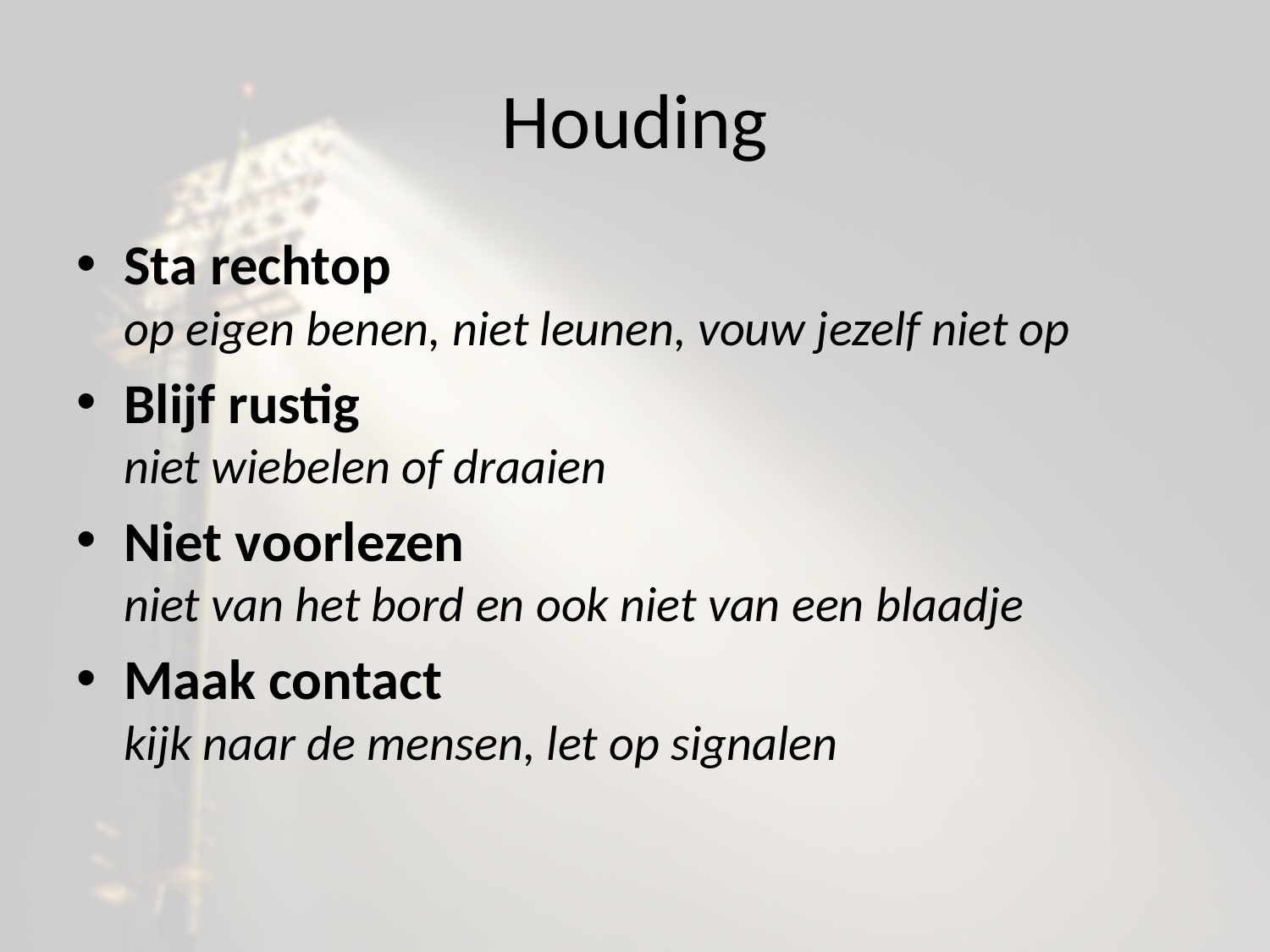

# Houding
Sta rechtop
op eigen benen, niet leunen, vouw jezelf niet op
Blijf rustig
niet wiebelen of draaien
Niet voorlezen
niet van het bord en ook niet van een blaadje
Maak contact
kijk naar de mensen, let op signalen